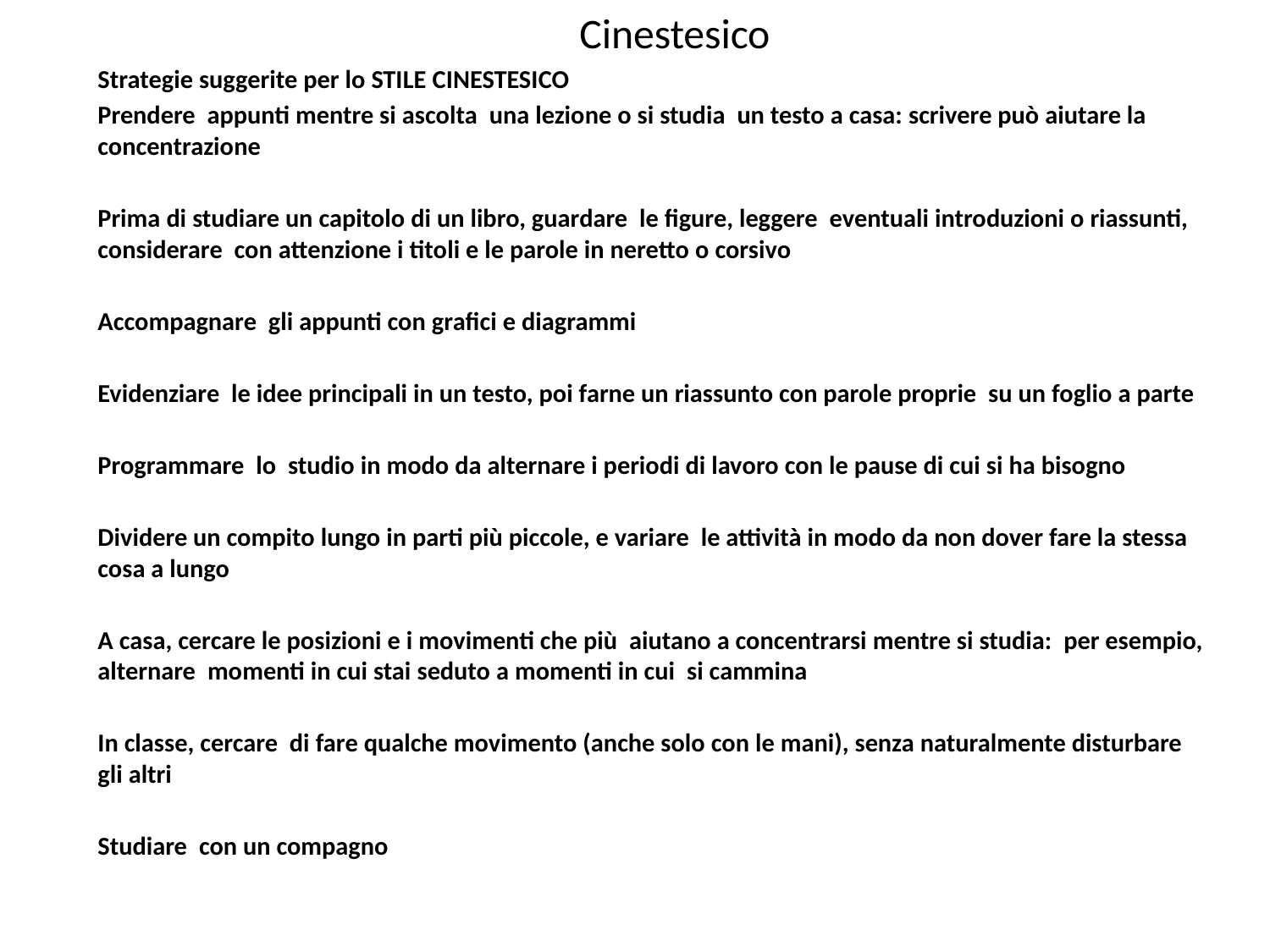

# Cinestesico
Strategie suggerite per lo STILE CINESTESICO
Prendere  appunti mentre si ascolta  una lezione o si studia  un testo a casa: scrivere può aiutare la concentrazione

Prima di studiare un capitolo di un libro, guardare  le figure, leggere  eventuali introduzioni o riassunti, considerare  con attenzione i titoli e le parole in neretto o corsivo

Accompagnare  gli appunti con grafici e diagrammi

Evidenziare  le idee principali in un testo, poi farne un riassunto con parole proprie  su un foglio a parte

Programmare  lo  studio in modo da alternare i periodi di lavoro con le pause di cui si ha bisogno

Dividere un compito lungo in parti più piccole, e variare  le attività in modo da non dover fare la stessa cosa a lungo

A casa, cercare le posizioni e i movimenti che più  aiutano a concentrarsi mentre si studia:  per esempio, alternare  momenti in cui stai seduto a momenti in cui  si cammina

In classe, cercare  di fare qualche movimento (anche solo con le mani), senza naturalmente disturbare gli altri

Studiare  con un compagno